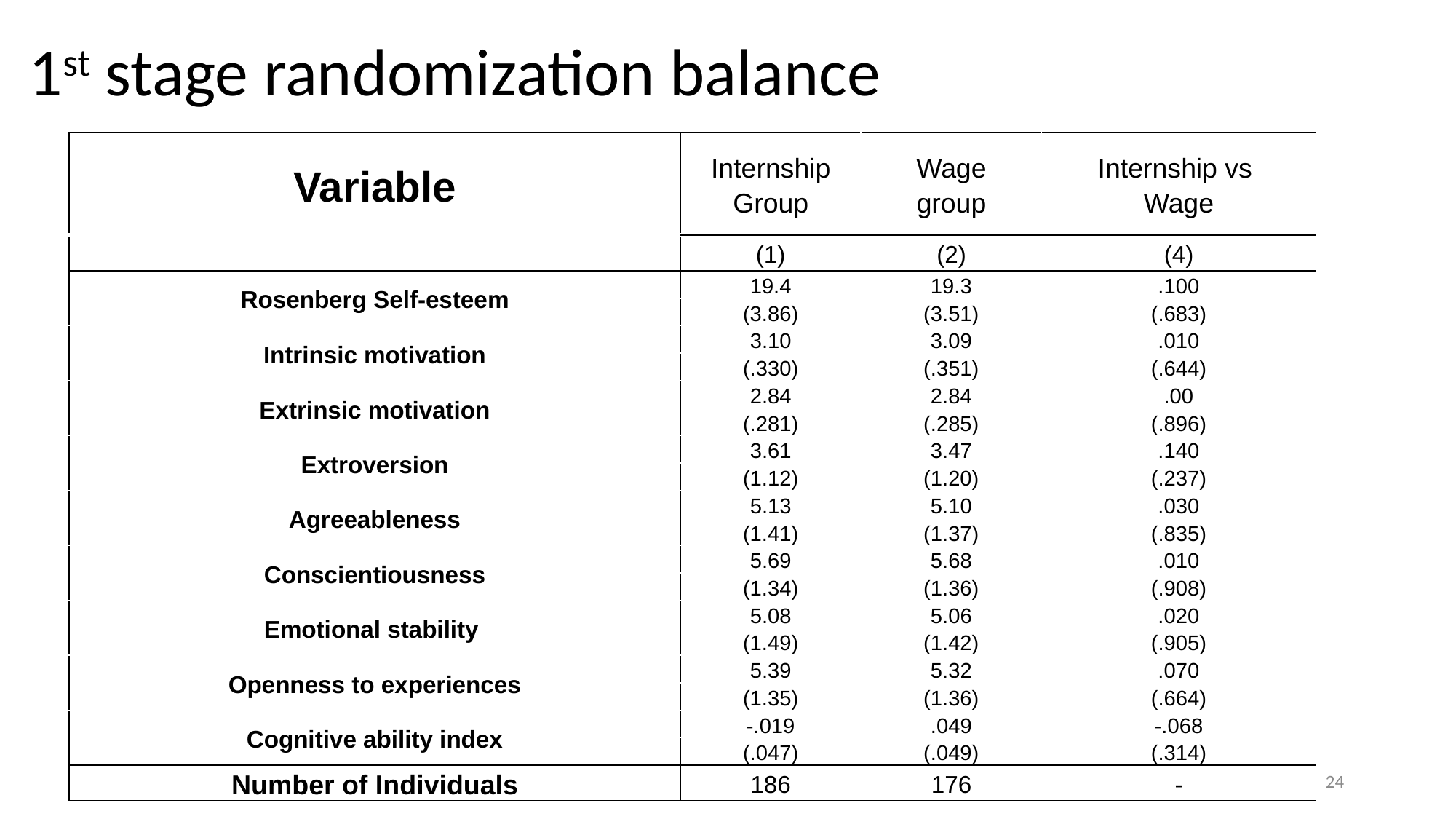

# 1st stage randomization balance
| Variable | Internship Group | Wage group | Internship vs Wage |
| --- | --- | --- | --- |
|  | (1) | (2) | (4) |
| Rosenberg Self-esteem | 19.4 | 19.3 | .100 |
|  | (3.86) | (3.51) | (.683) |
| Intrinsic motivation | 3.10 | 3.09 | .010 |
|  | (.330) | (.351) | (.644) |
| Extrinsic motivation | 2.84 | 2.84 | .00 |
|  | (.281) | (.285) | (.896) |
| Extroversion | 3.61 | 3.47 | .140 |
|  | (1.12) | (1.20) | (.237) |
| Agreeableness | 5.13 | 5.10 | .030 |
|  | (1.41) | (1.37) | (.835) |
| Conscientiousness | 5.69 | 5.68 | .010 |
|  | (1.34) | (1.36) | (.908) |
| Emotional stability | 5.08 | 5.06 | .020 |
|  | (1.49) | (1.42) | (.905) |
| Openness to experiences | 5.39 | 5.32 | .070 |
|  | (1.35) | (1.36) | (.664) |
| Cognitive ability index | -.019 | .049 | -.068 |
|  | (.047) | (.049) | (.314) |
| Number of Individuals | 186 | 176 | - |
24